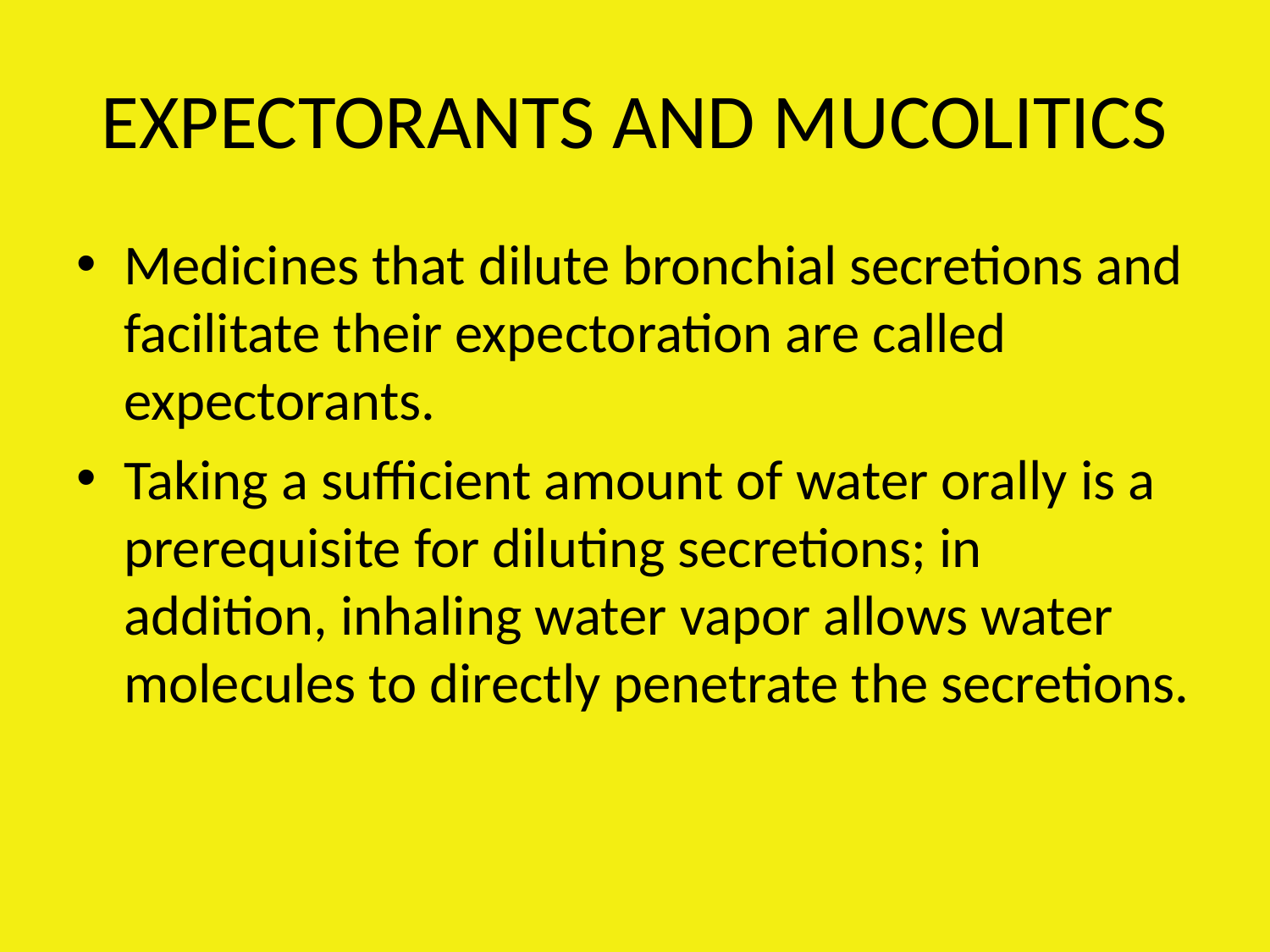

# EXPECTORANTS AND MUCOLITICS
Medicines that dilute bronchial secretions and facilitate their expectoration are called expectorants.
Taking a sufficient amount of water orally is a prerequisite for diluting secretions; in addition, inhaling water vapor allows water molecules to directly penetrate the secretions.